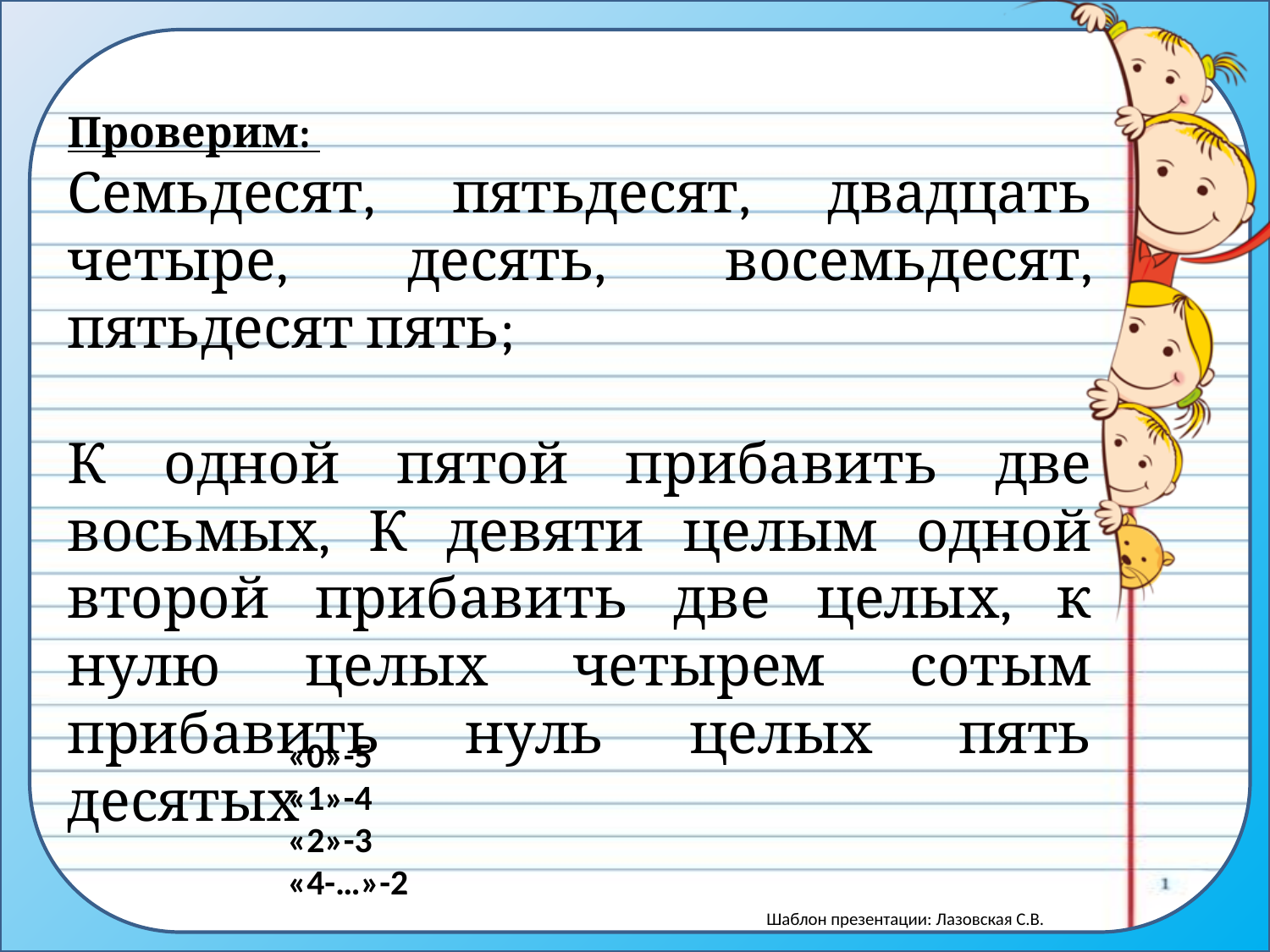

Проверим:
Семьдесят, пятьдесят, двадцать четыре, десять, восемьдесят, пятьдесят пять;

К одной пятой прибавить две восьмых, К девяти целым одной второй прибавить две целых, к нулю целых четырем сотым прибавить нуль целых пять десятых
# «0»-5 «1»-4 «2»-3 «4-…»-2